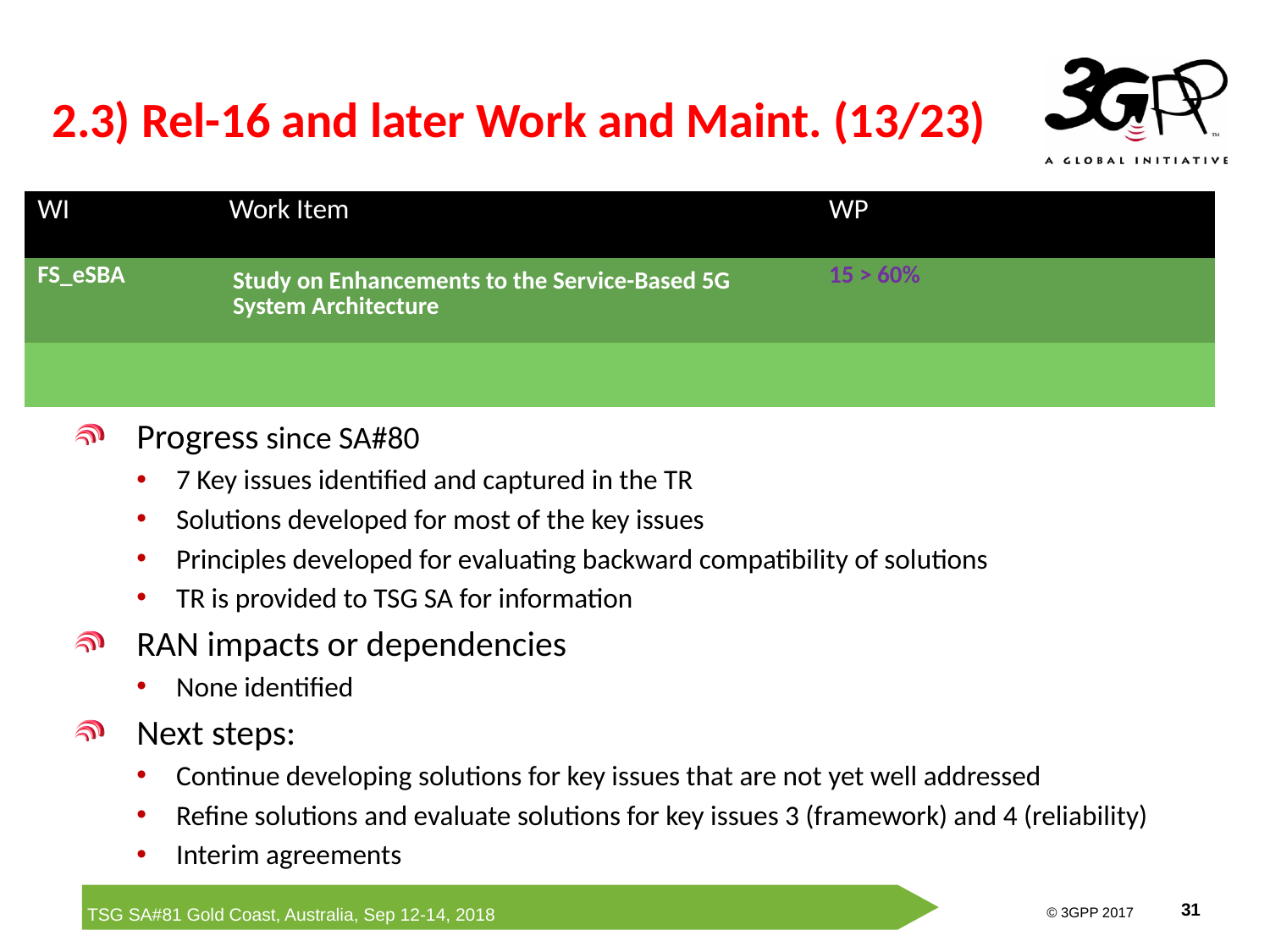

# 2.3) Rel-16 and later Work and Maint. (13/23)
| WI | Work Item | WP |  |  |
| --- | --- | --- | --- | --- |
| FS\_eSBA | Study on Enhancements to the Service-Based 5G System Architecture | 15 > 60% |  |  |
|  |  |  |  |  |
Progress since SA#80
7 Key issues identified and captured in the TR
Solutions developed for most of the key issues
Principles developed for evaluating backward compatibility of solutions
TR is provided to TSG SA for information
RAN impacts or dependencies
None identified
Next steps:
Continue developing solutions for key issues that are not yet well addressed
Refine solutions and evaluate solutions for key issues 3 (framework) and 4 (reliability)
Interim agreements